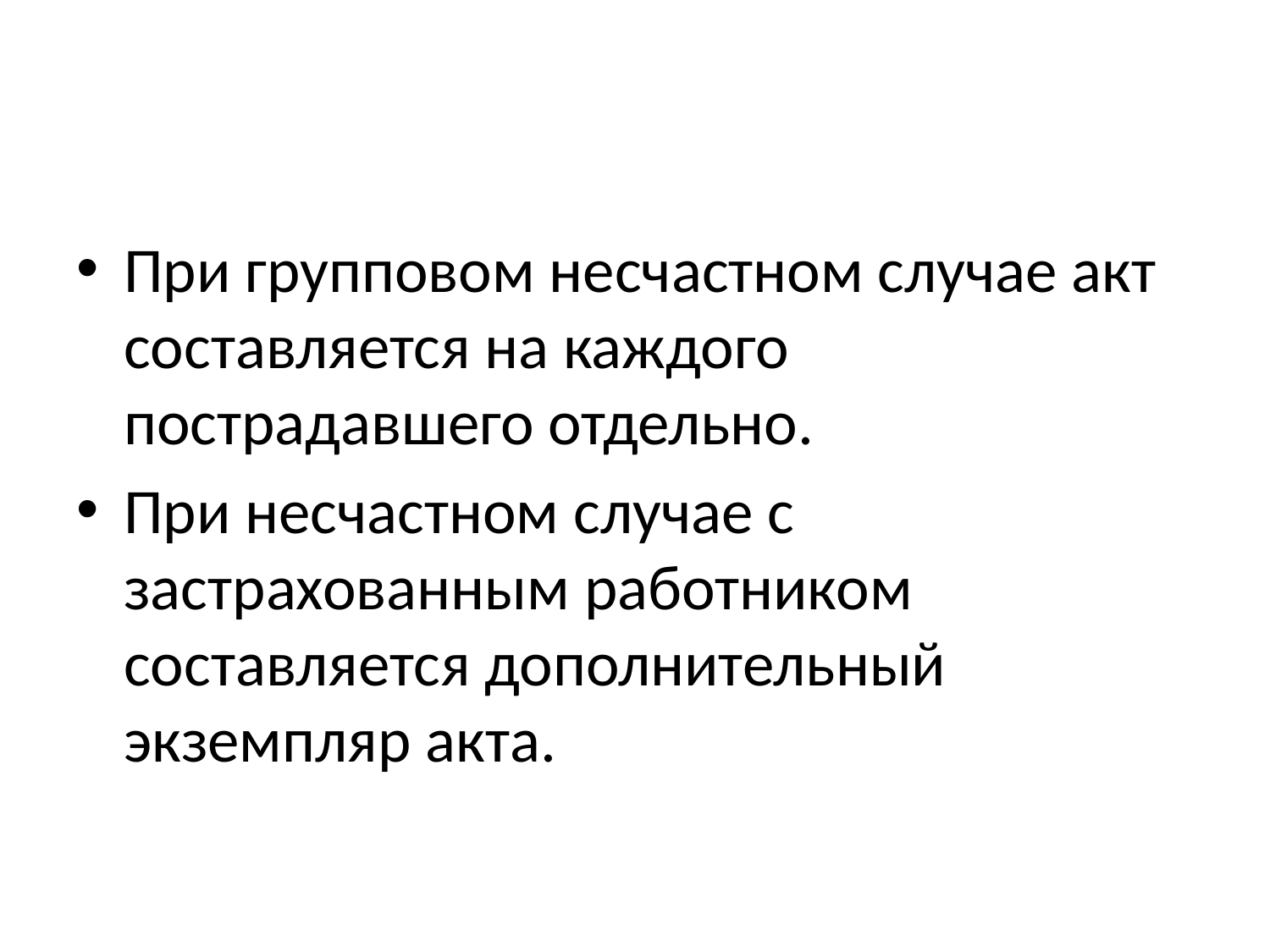

#
При групповом несчастном случае акт составляется на каждого пострадавшего отдельно.
При несчастном случае с застрахованным работником составляется дополнительный экземпляр акта.